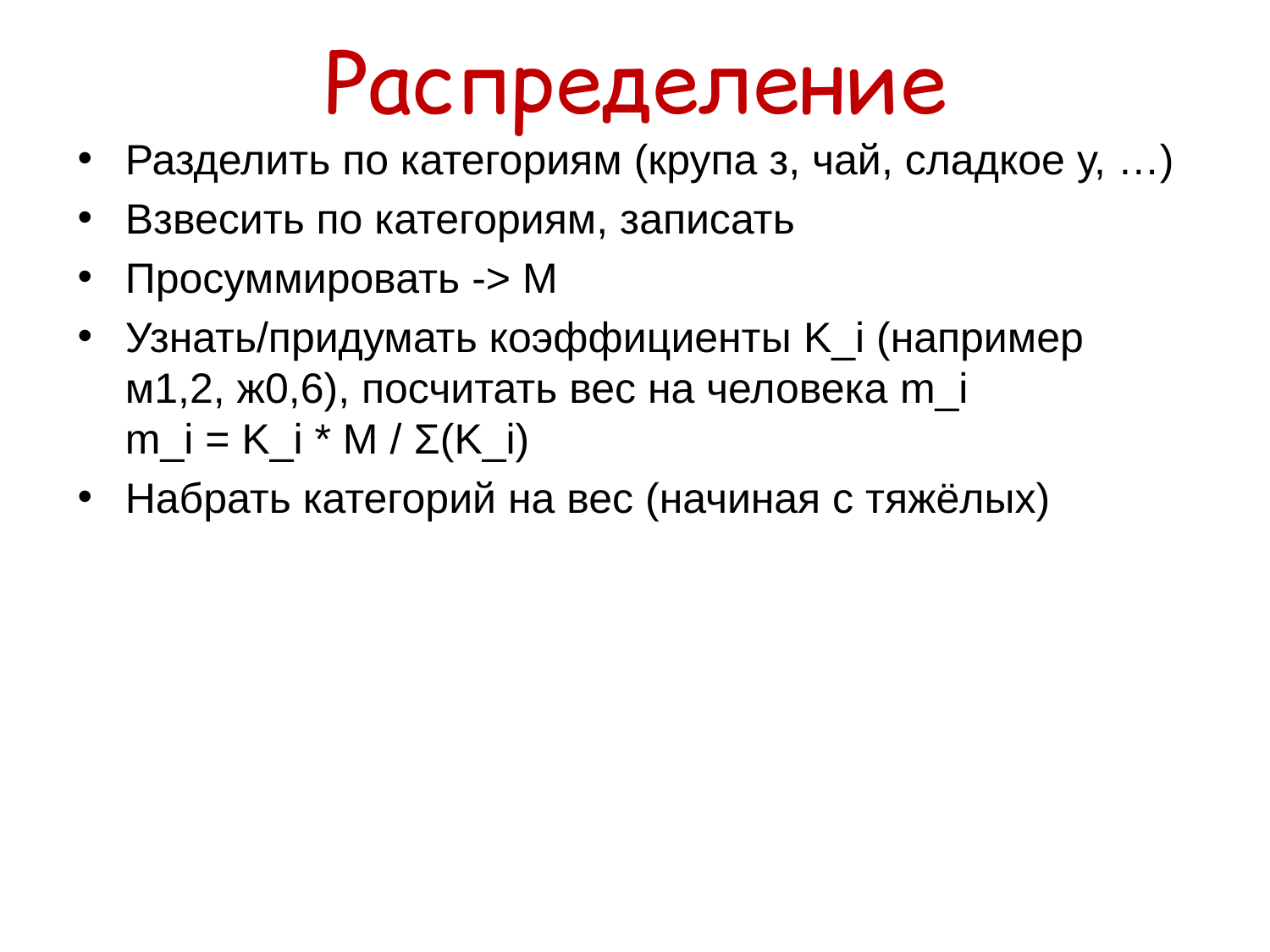

# Распределение
Разделить по категориям (крупа з, чай, сладкое у, …)
Взвесить по категориям, записать
Просуммировать -> M
Узнать/придумать коэффициенты K_i (например м1,2, ж0,6), посчитать вес на человека m_i
m_i = K_i * M / Σ(K_i)
Набрать категорий на вес (начиная с тяжёлых)